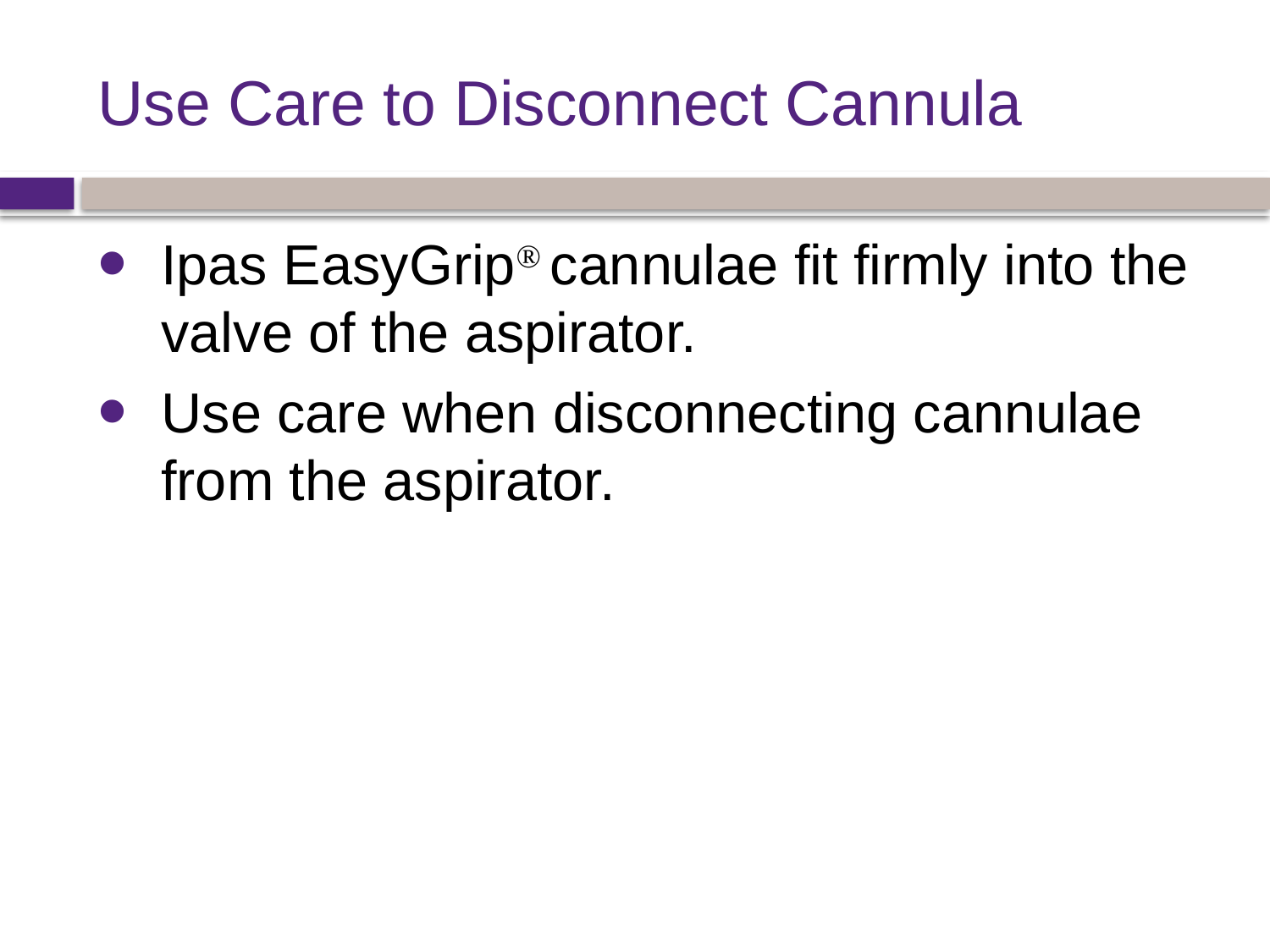

# Use Care to Disconnect Cannula
Ipas EasyGrip® cannulae fit firmly into the valve of the aspirator.
Use care when disconnecting cannulae from the aspirator.